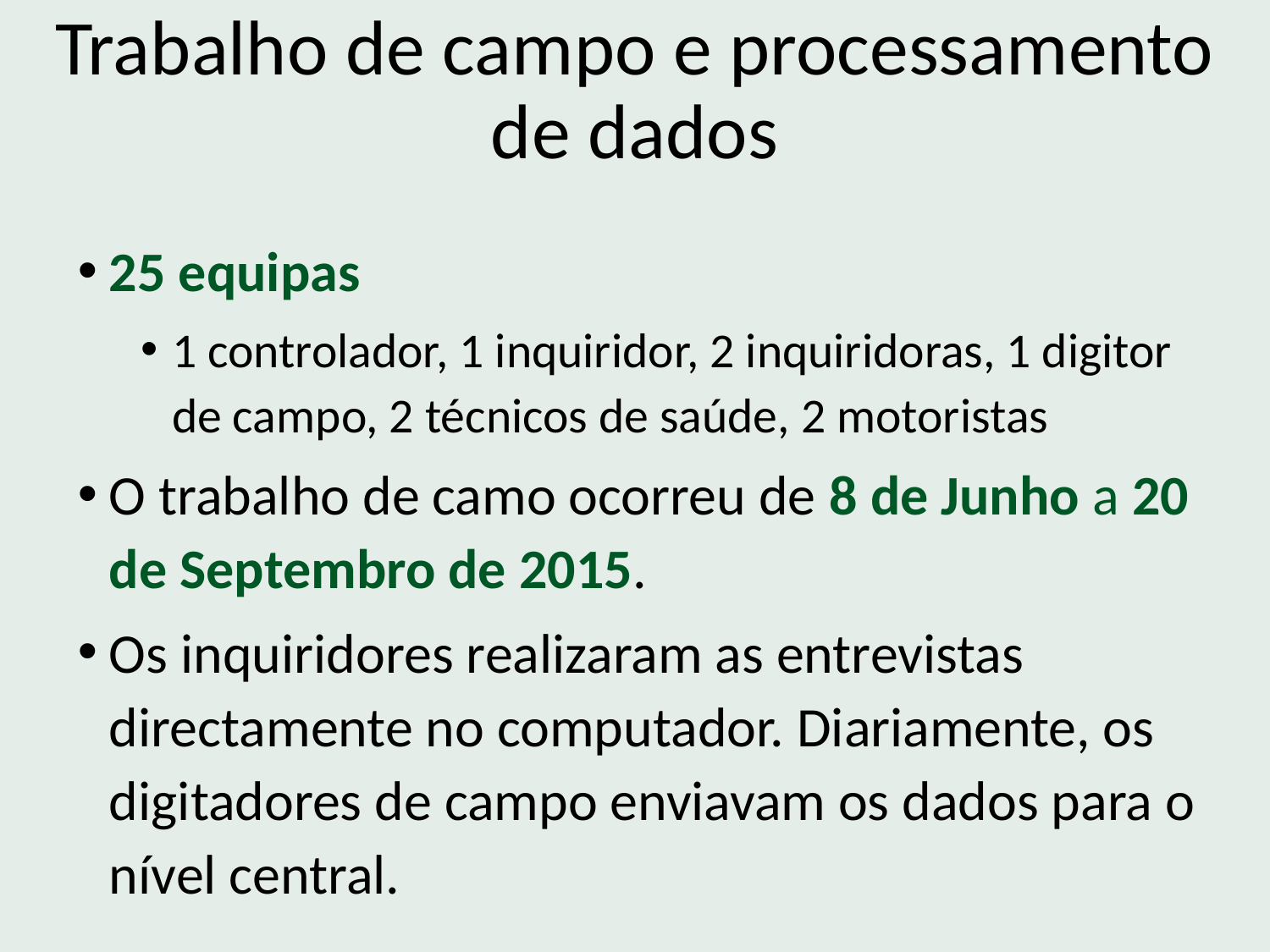

# Trabalho de campo e processamento de dados
25 equipas
1 controlador, 1 inquiridor, 2 inquiridoras, 1 digitor de campo, 2 técnicos de saúde, 2 motoristas
O trabalho de camo ocorreu de 8 de Junho a 20 de Septembro de 2015.
Os inquiridores realizaram as entrevistas directamente no computador. Diariamente, os digitadores de campo enviavam os dados para o nível central.